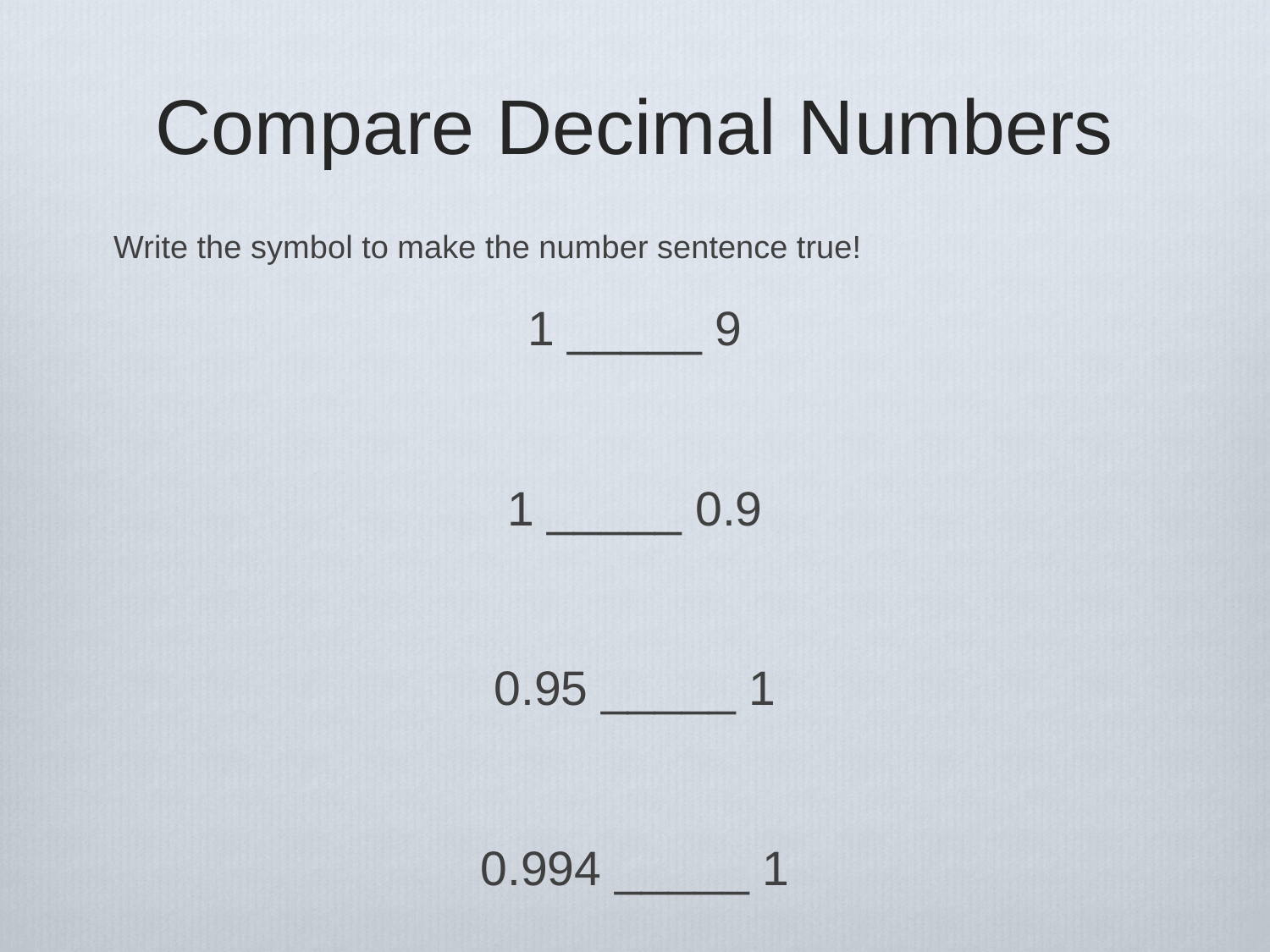

# Compare Decimal Numbers
Write the symbol to make the number sentence true!
1 _____ 9

1 _____ 0.9

0.95 _____ 1

0.994 _____ 1